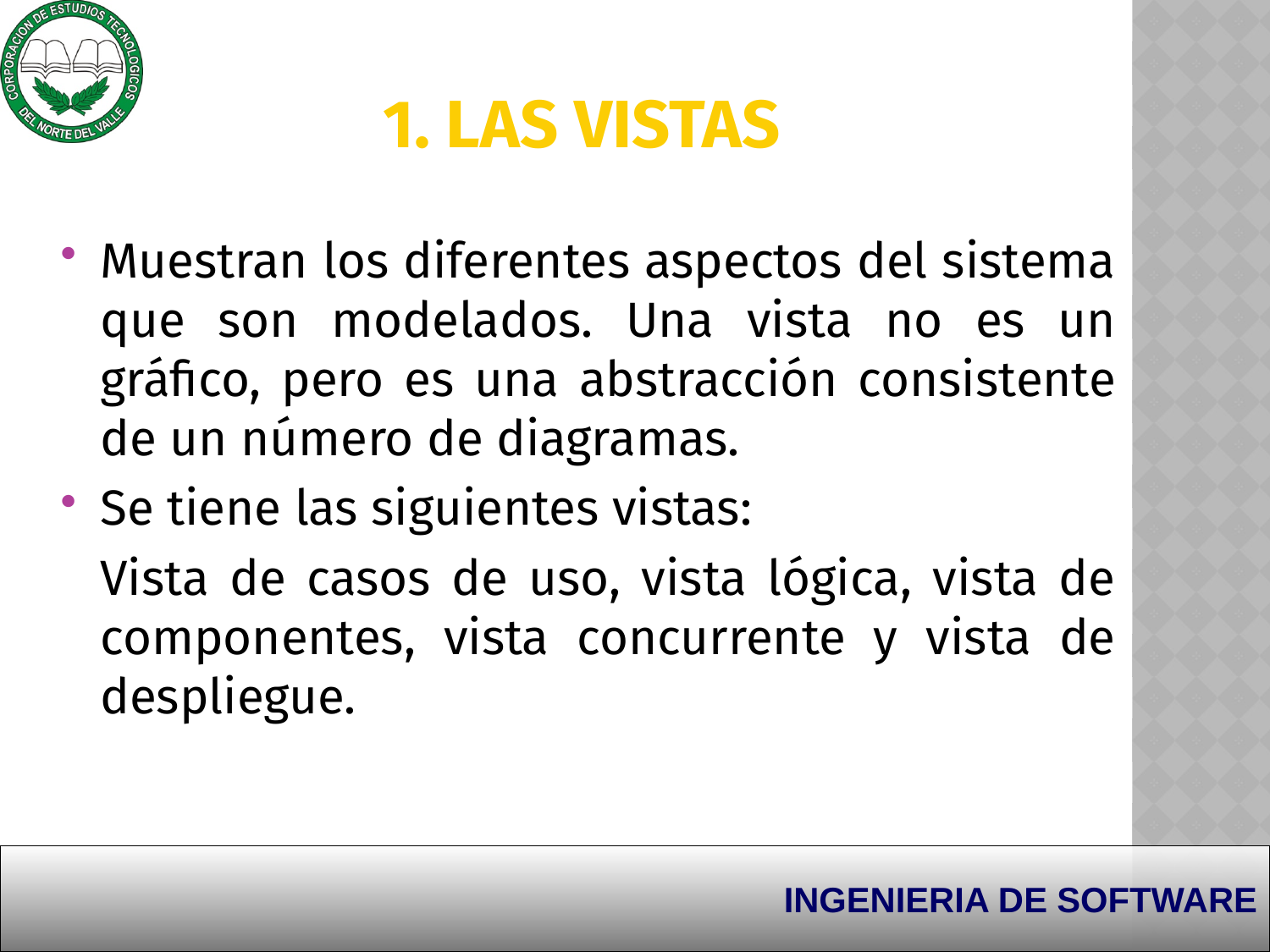

# 1. Las Vistas
Muestran los diferentes aspectos del sistema que son modelados. Una vista no es un gráfico, pero es una abstracción consistente de un número de diagramas.
Se tiene las siguientes vistas:
	Vista de casos de uso, vista lógica, vista de componentes, vista concurrente y vista de despliegue.